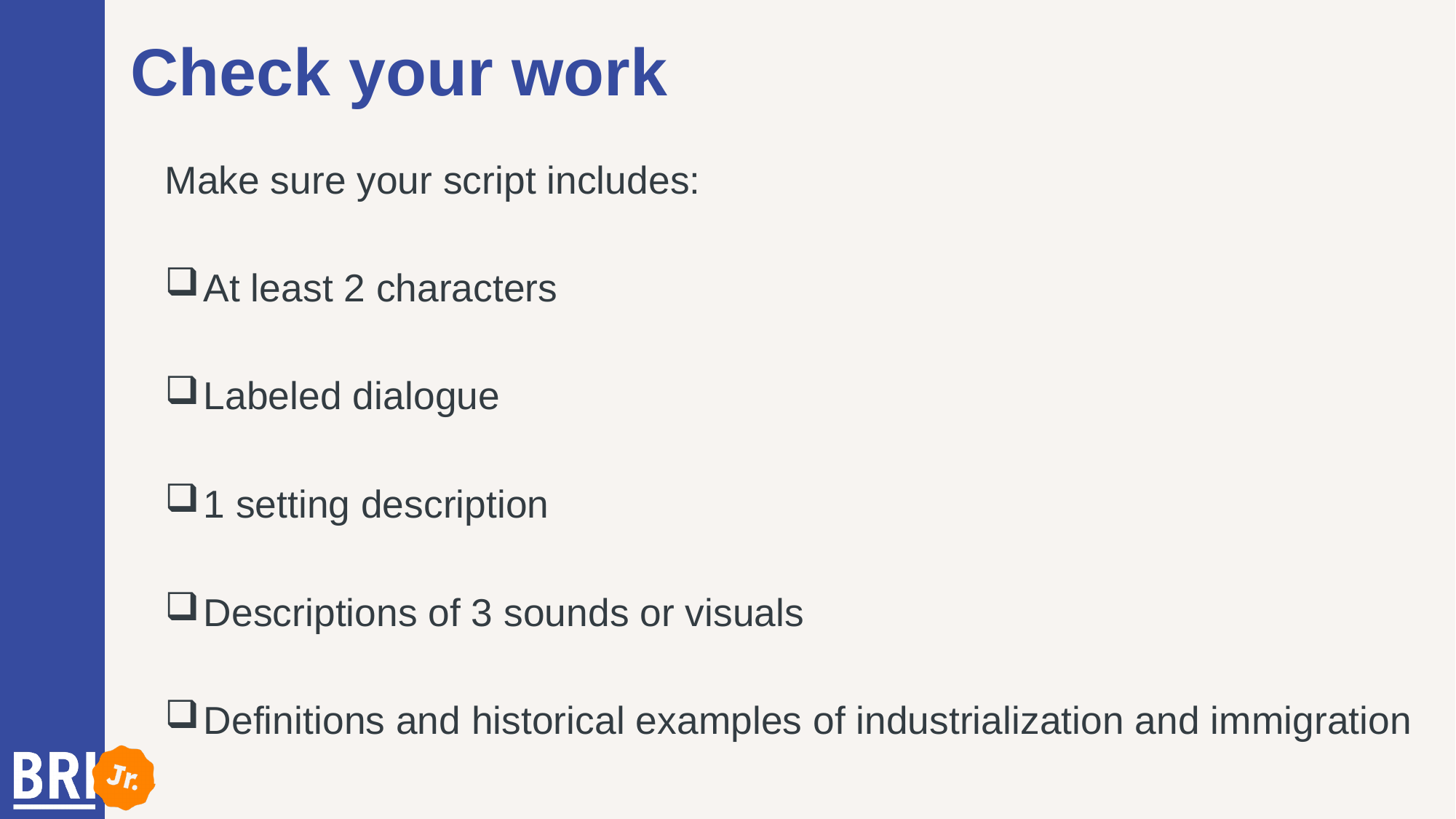

# Check your work
Make sure your script includes:

 At least 2 characters

 Labeled dialogue

 1 setting description

 Descriptions of 3 sounds or visuals

 Definitions and historical examples of industrialization and immigration